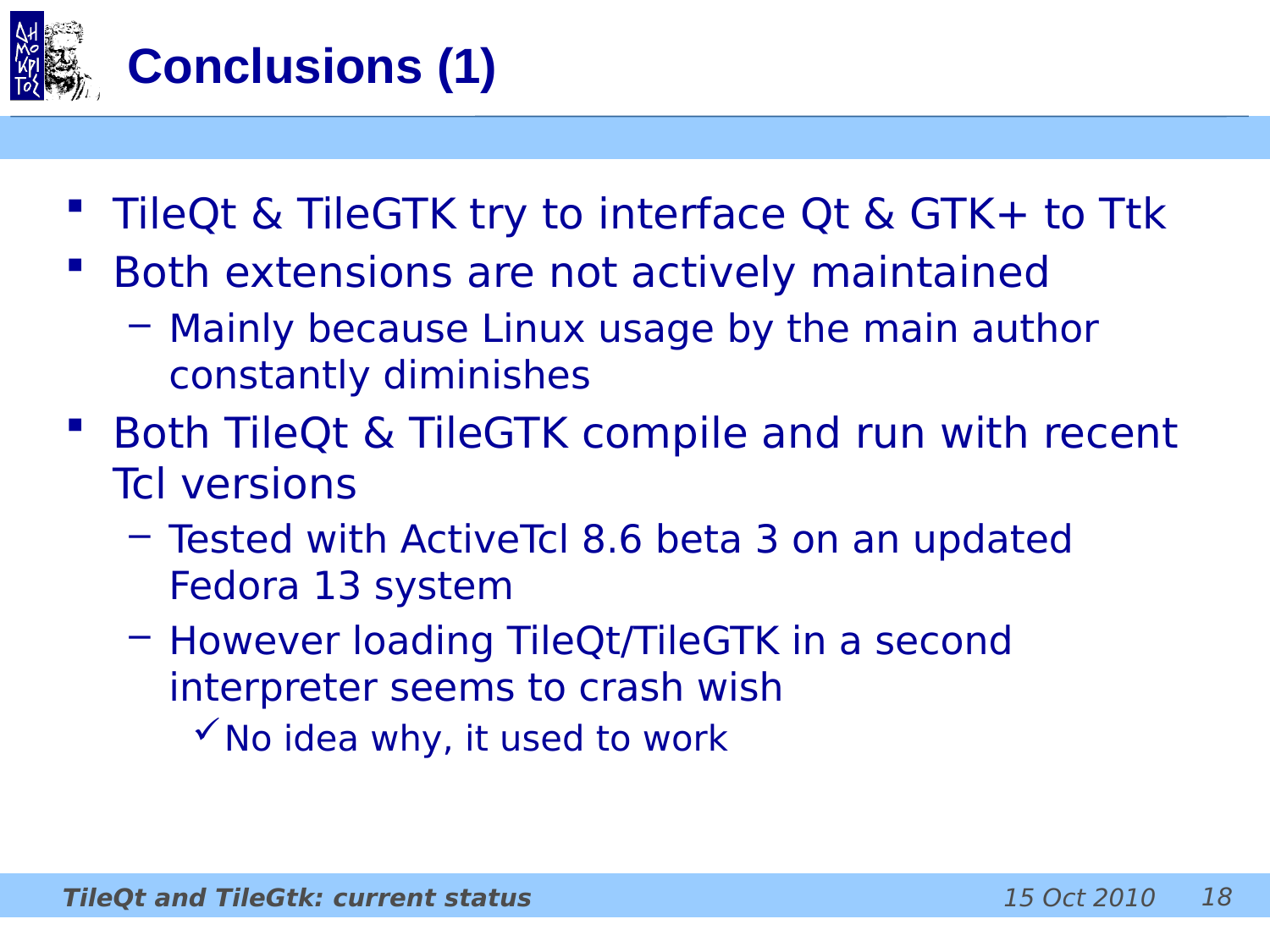

# Conclusions (1)
TileQt & TileGTK try to interface Qt & GTK+ to Ttk
Both extensions are not actively maintained
Mainly because Linux usage by the main author constantly diminishes
Both TileQt & TileGTK compile and run with recent Tcl versions
Tested with ActiveTcl 8.6 beta 3 on an updated Fedora 13 system
However loading TileQt/TileGTK in a second interpreter seems to crash wish
No idea why, it used to work

18
TileQt and TileGtk: current status
15 Oct 2010